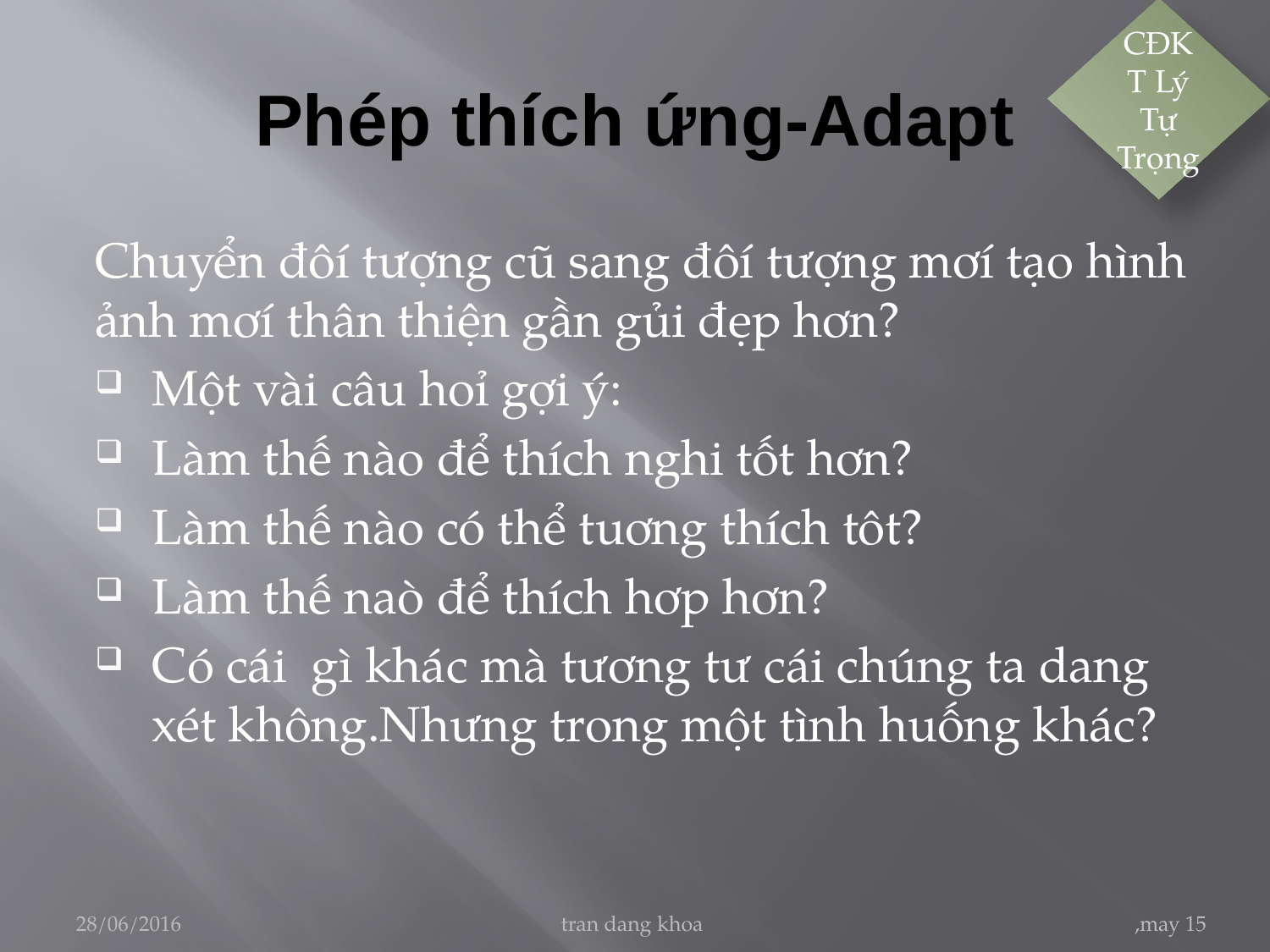

# Phép thích ứng-Adapt
Chuyển đôí tượng cũ sang đôí tượng mơí tạo hình ảnh mơí thân thiện gần gủi đẹp hơn?
Một vài câu hoỉ gợi ý:
Làm thế nào để thích nghi tốt hơn?
Làm thế nào có thể tuơng thích tôt?
Làm thế naò để thích hơp hơn?
Có cái  gì khác mà tương tư cái chúng ta dang xét không.Nhưng trong một tình huống khác?
28/06/2016
tran dang khoa
,may 15